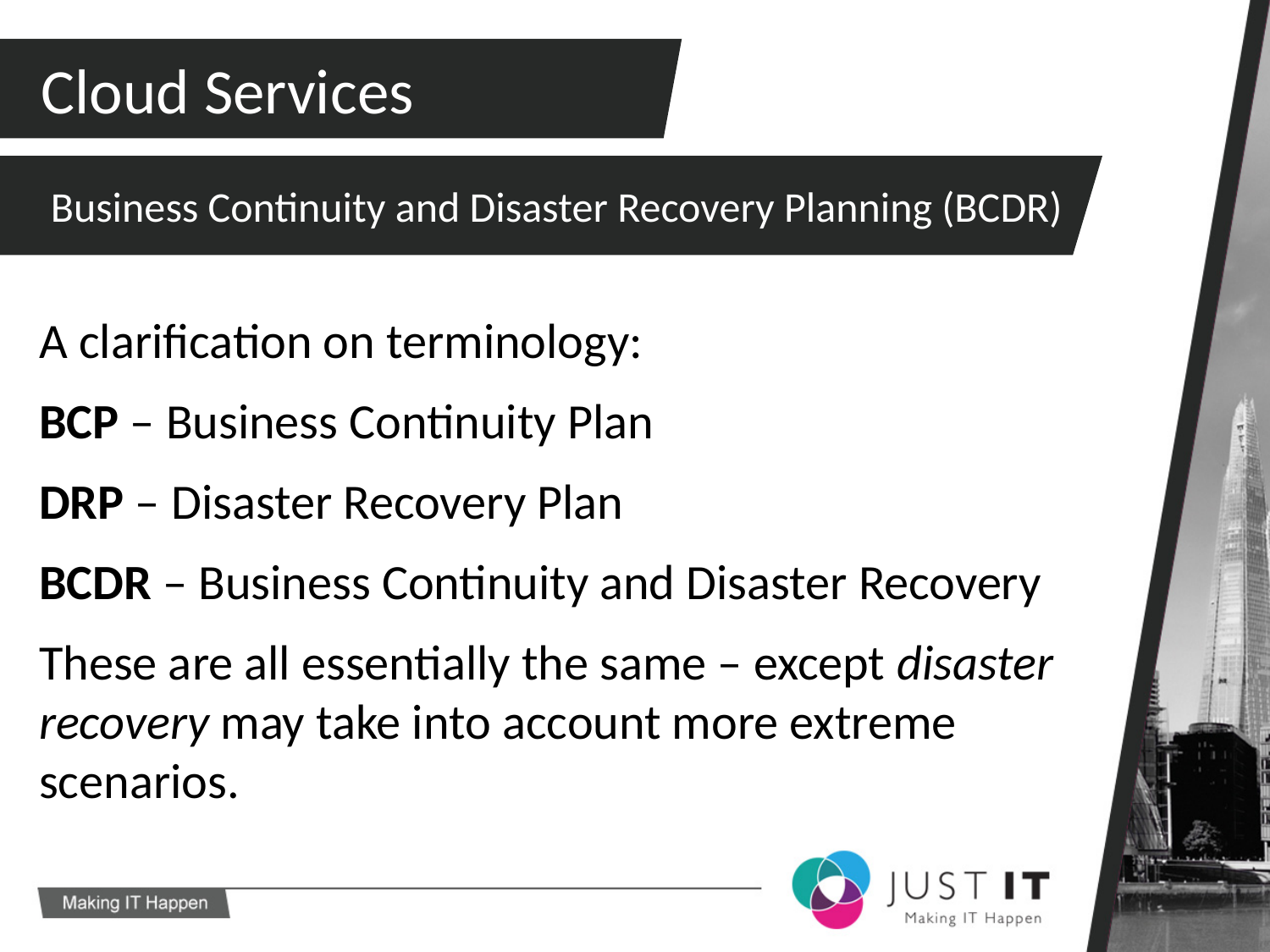

Cloud Services
    Business Continuity and Disaster Recovery Planning (BCDR)
A clarification on terminology:
BCP – Business Continuity Plan
DRP – Disaster Recovery Plan
BCDR – Business Continuity and Disaster Recovery
These are all essentially the same – except disaster recovery may take into account more extreme scenarios.